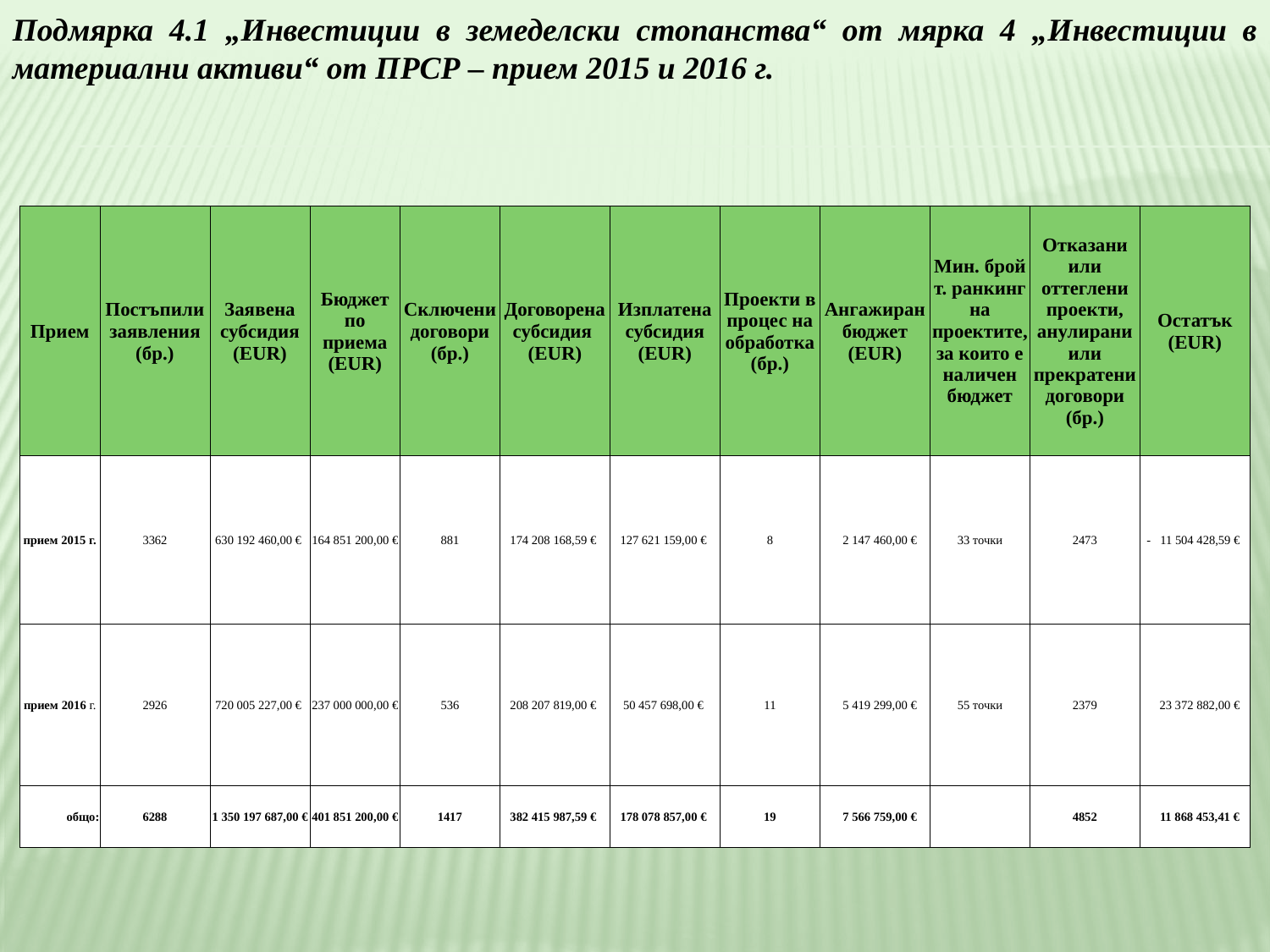

Подмярка 4.1 „Инвестиции в земеделски стопанства“ от мярка 4 „Инвестиции в материални активи“ от ПРСР – прием 2015 и 2016 г.
| Прием | Постъпили заявления (бр.) | Заявена субсидия (EUR) | Бюджет по приема (EUR) | Сключени договори (бр.) | Договорена субсидия (EUR) | Изплатена субсидия (EUR) | Проекти в процес на обработка (бр.) | Ангажиран бюджет (EUR) | Мин. брой т. ранкинг на проектите, за които е наличен бюджет | Отказани или оттеглени проекти, анулирани или прекратени договори (бр.) | Остатък (EUR) |
| --- | --- | --- | --- | --- | --- | --- | --- | --- | --- | --- | --- |
| прием 2015 г. | 3362 | 630 192 460,00 € | 164 851 200,00 € | 881 | 174 208 168,59 € | 127 621 159,00 € | 8 | 2 147 460,00 € | 33 точки | 2473 | - 11 504 428,59 € |
| прием 2016 г. | 2926 | 720 005 227,00 € | 237 000 000,00 € | 536 | 208 207 819,00 € | 50 457 698,00 € | 11 | 5 419 299,00 € | 55 точки | 2379 | 23 372 882,00 € |
| общо: | 6288 | 1 350 197 687,00 € | 401 851 200,00 € | 1417 | 382 415 987,59 € | 178 078 857,00 € | 19 | 7 566 759,00 € |  | 4852 | 11 868 453,41 € |